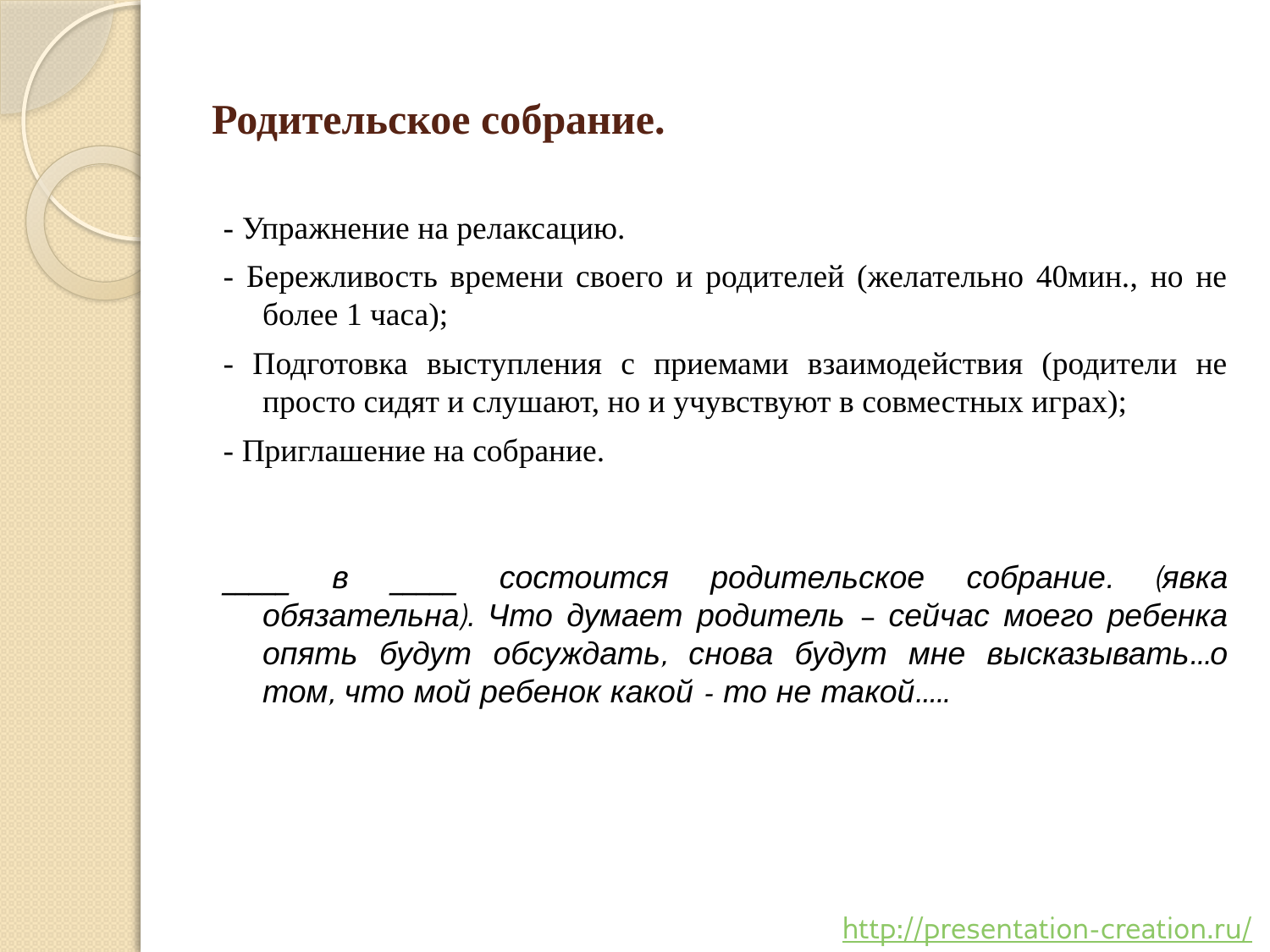

# Родительское собрание.
- Упражнение на релаксацию.
- Бережливость времени своего и родителей (желательно 40мин., но не более 1 часа);
- Подготовка выступления с приемами взаимодействия (родители не просто сидят и слушают, но и учувствуют в совместных играх);
- Приглашение на собрание.

_____ в _____ состоится родительское собрание. (явка обязательна). Что думает родитель – сейчас моего ребенка опять будут обсуждать, снова будут мне высказывать…о том, что мой ребенок какой - то не такой…..